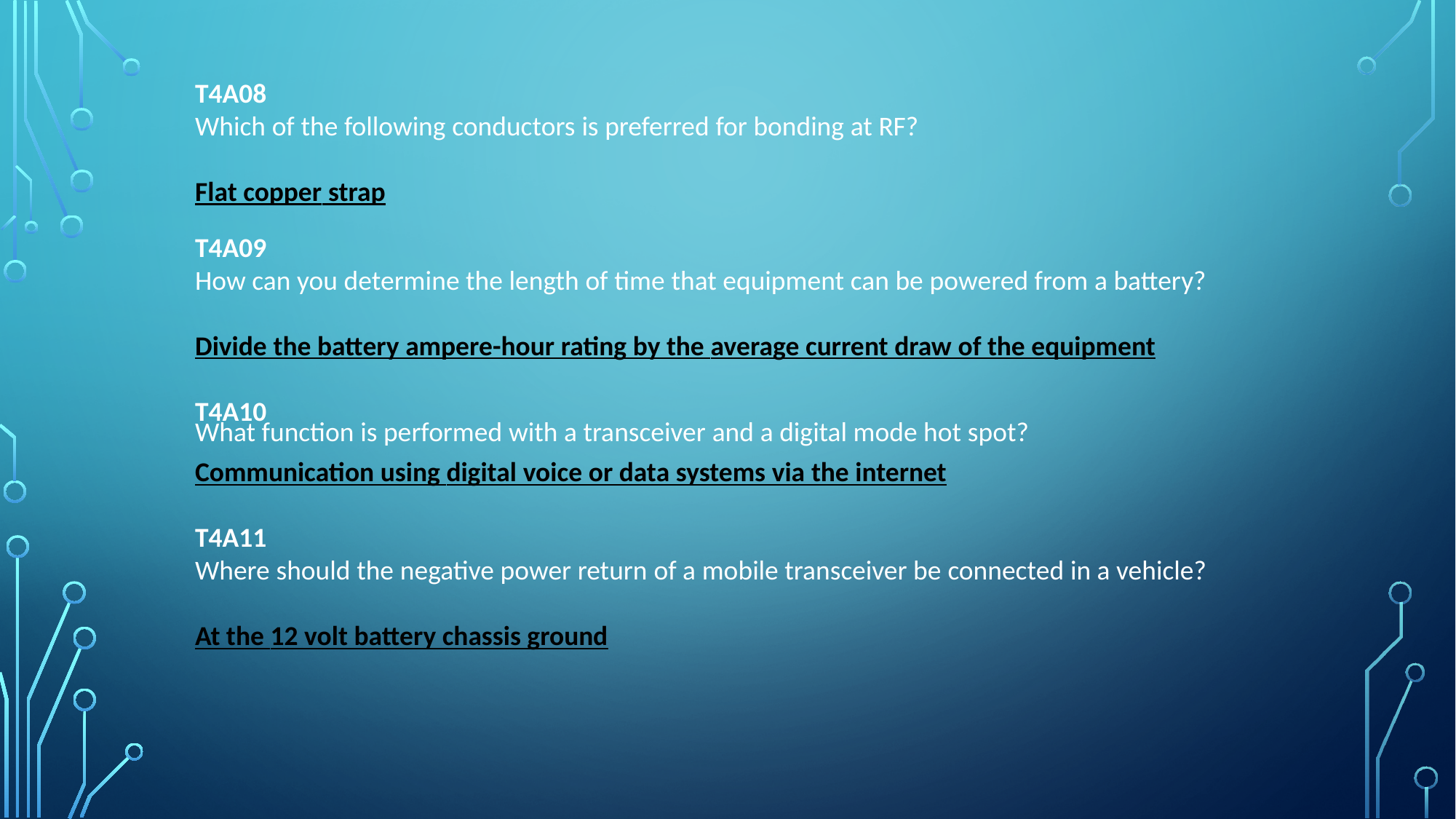

T4A08
Which of the following conductors is preferred for bonding at RF?

Flat copper strap
T4A09
How can you determine the length of time that equipment can be powered from a battery?

Divide the battery ampere-hour rating by the average current draw of the equipment

T4A10
What function is performed with a transceiver and a digital mode hot spot?

Communication using digital voice or data systems via the internet

T4A11
Where should the negative power return of a mobile transceiver be connected in a vehicle?

At the 12 volt battery chassis ground